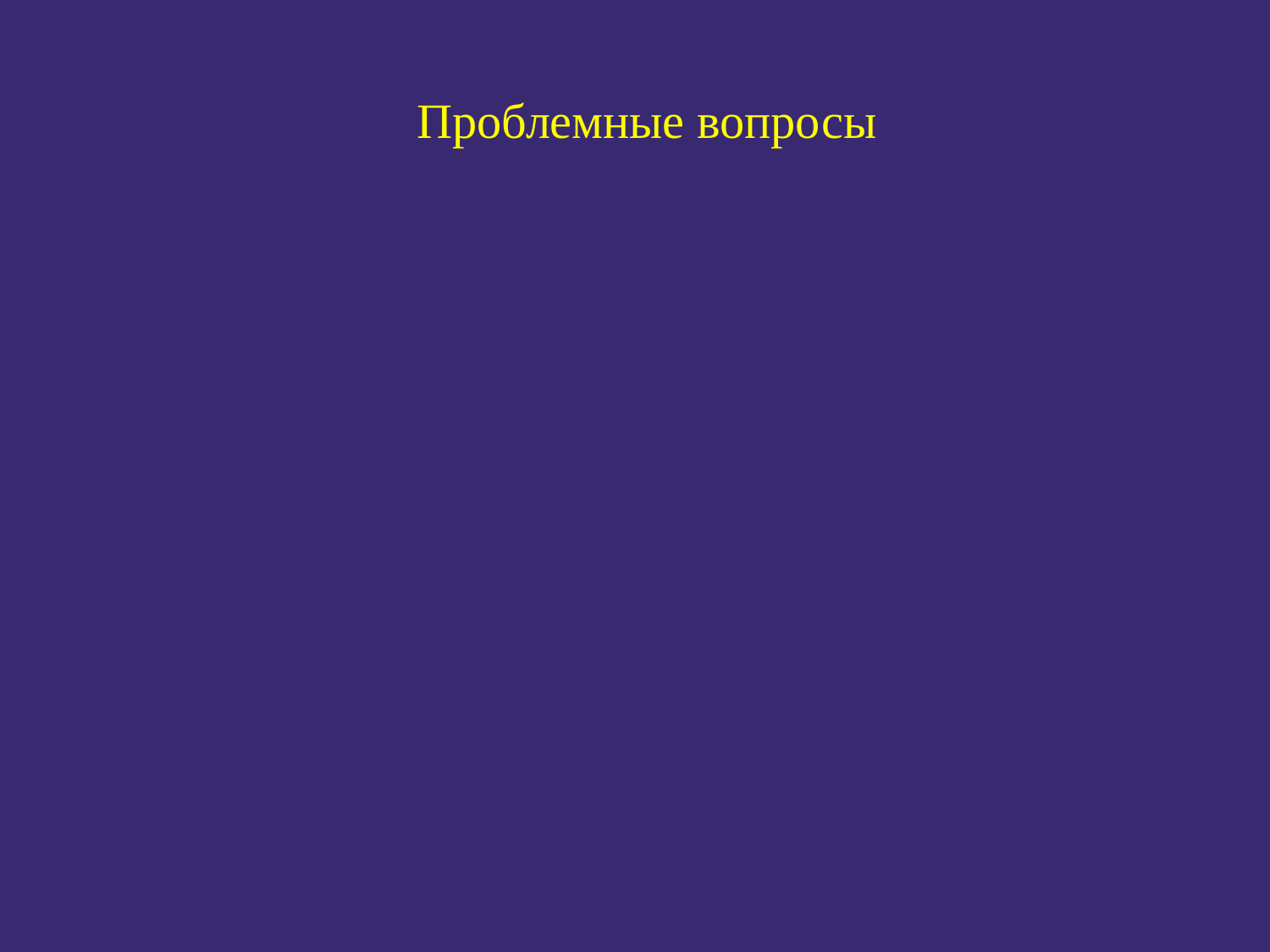

Проблемные вопросы
Í--_      Почему изображения цветные?
       Откуда у древнего человека краски?
       Что могло послужить основой для древних  красок?
       Была ли у  древних людей зеленая краска?
       Можно ли сказать, что это портреты животных?